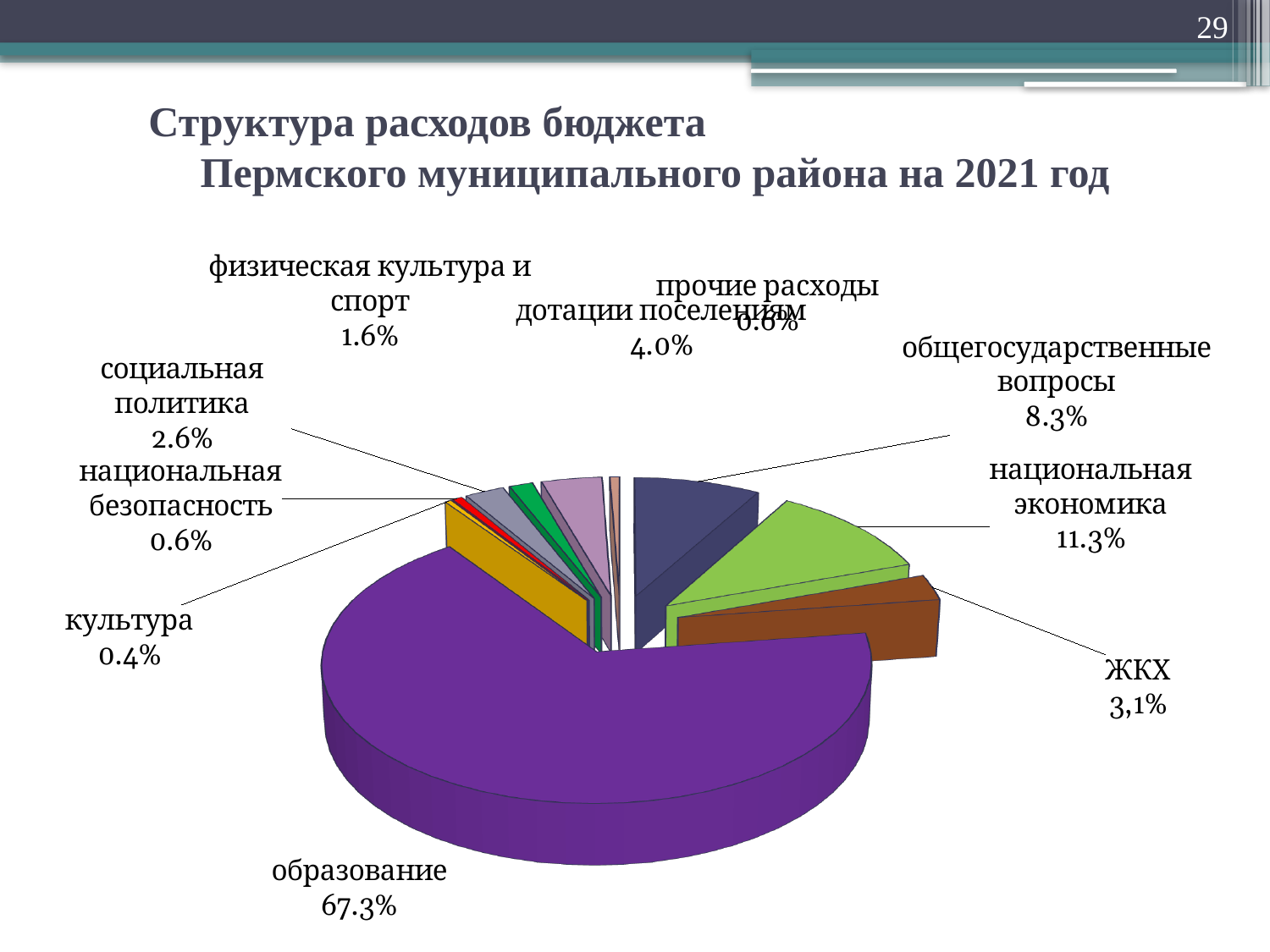

29
# Структура расходов бюджета                                            Пермского муниципального района на 2021 год

[unsupported chart]